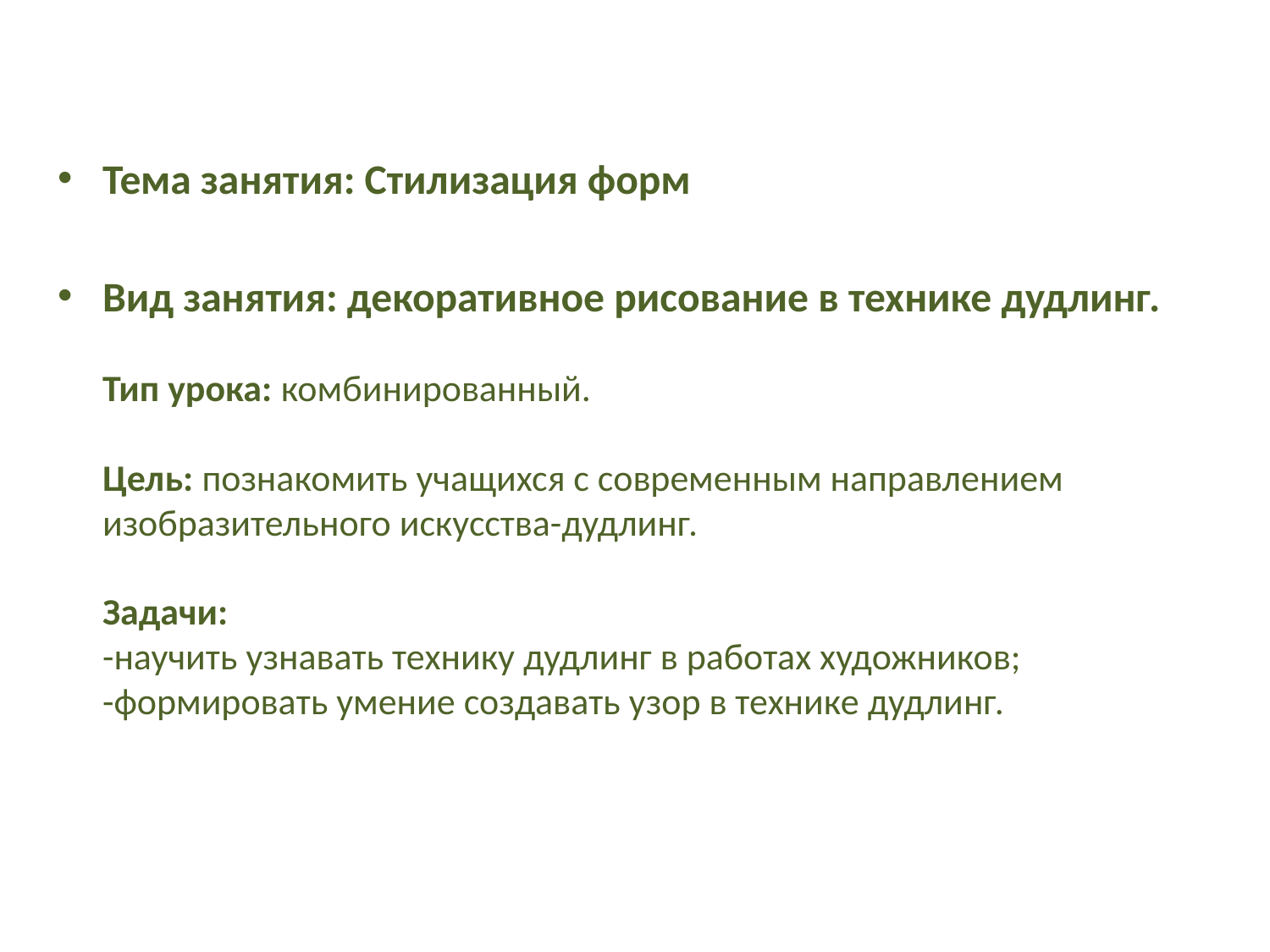

Тема занятия: Стилизация форм

Вид занятия: декоративное рисование в технике дудлинг.
Тип урока: комбинированный.
Цель: познакомить учащихся с современным направлением изобразительного искусства-дудлинг.
Задачи:
-научить узнавать технику дудлинг в работах художников;
-формировать умение создавать узор в технике дудлинг.